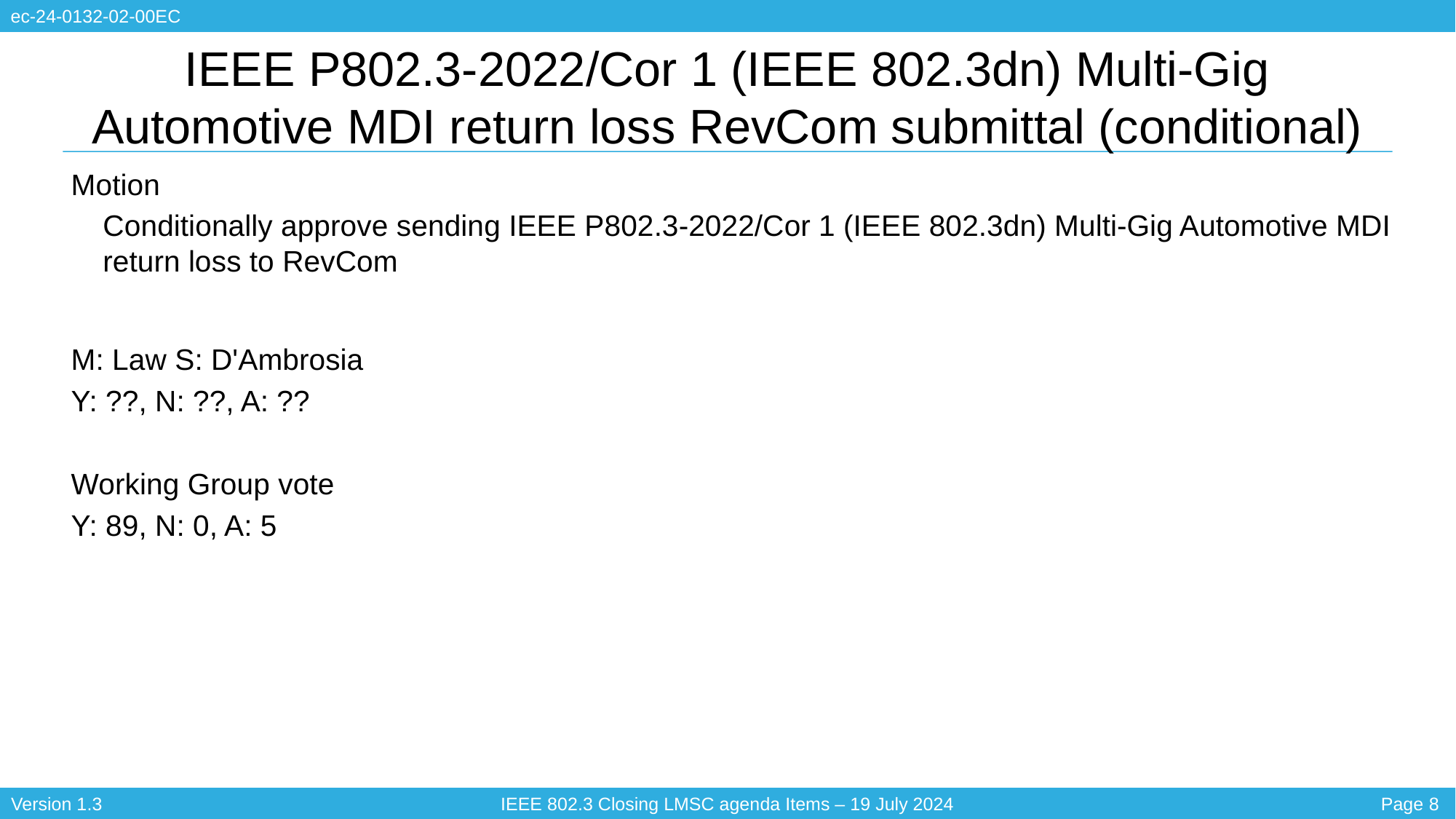

# IEEE P802.3-2022/Cor 1 (IEEE 802.3dn) Multi-Gig Automotive MDI return loss RevCom submittal (conditional)
Motion
Conditionally approve sending IEEE P802.3-2022/Cor 1 (IEEE 802.3dn) Multi-Gig Automotive MDI return loss to RevCom

M: Law S: D'Ambrosia
Y: ??, N: ??, A: ??

Working Group vote
Y: 89, N: 0, A: 5